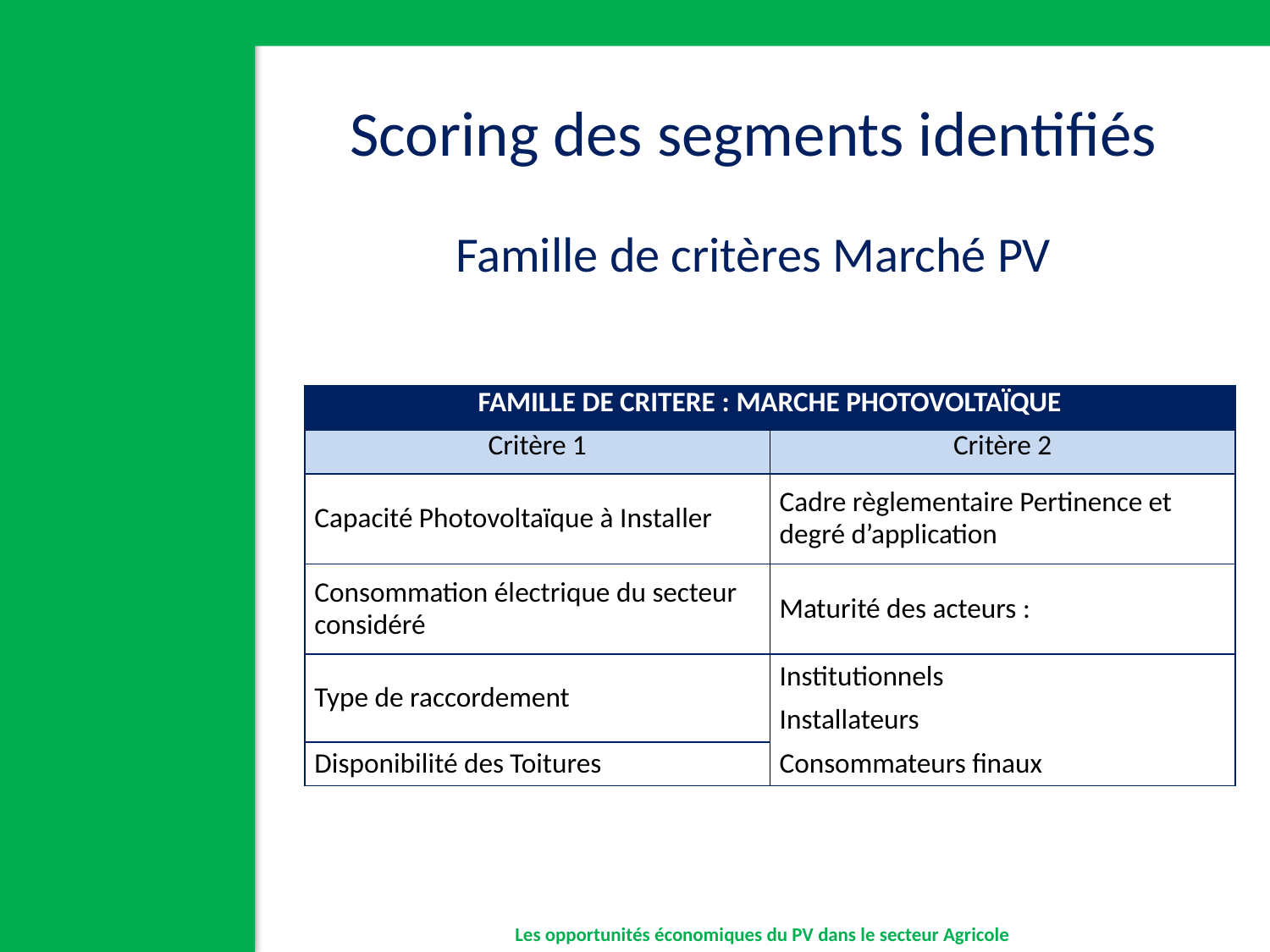

Scoring des segments identifiés
Famille de critères Marché PV
| FAMILLE DE CRITERE : MARCHE PHOTOVOLTAÏQUE |  |
| --- | --- |
| Critère 1 | Critère 2 |
| Capacité Photovoltaïque à Installer | Cadre règlementaire Pertinence et degré d’application |
| Consommation électrique du secteur considéré | Maturité des acteurs : |
| Type de raccordement | Institutionnels |
|  | Installateurs |
| Disponibilité des Toitures | Consommateurs finaux |